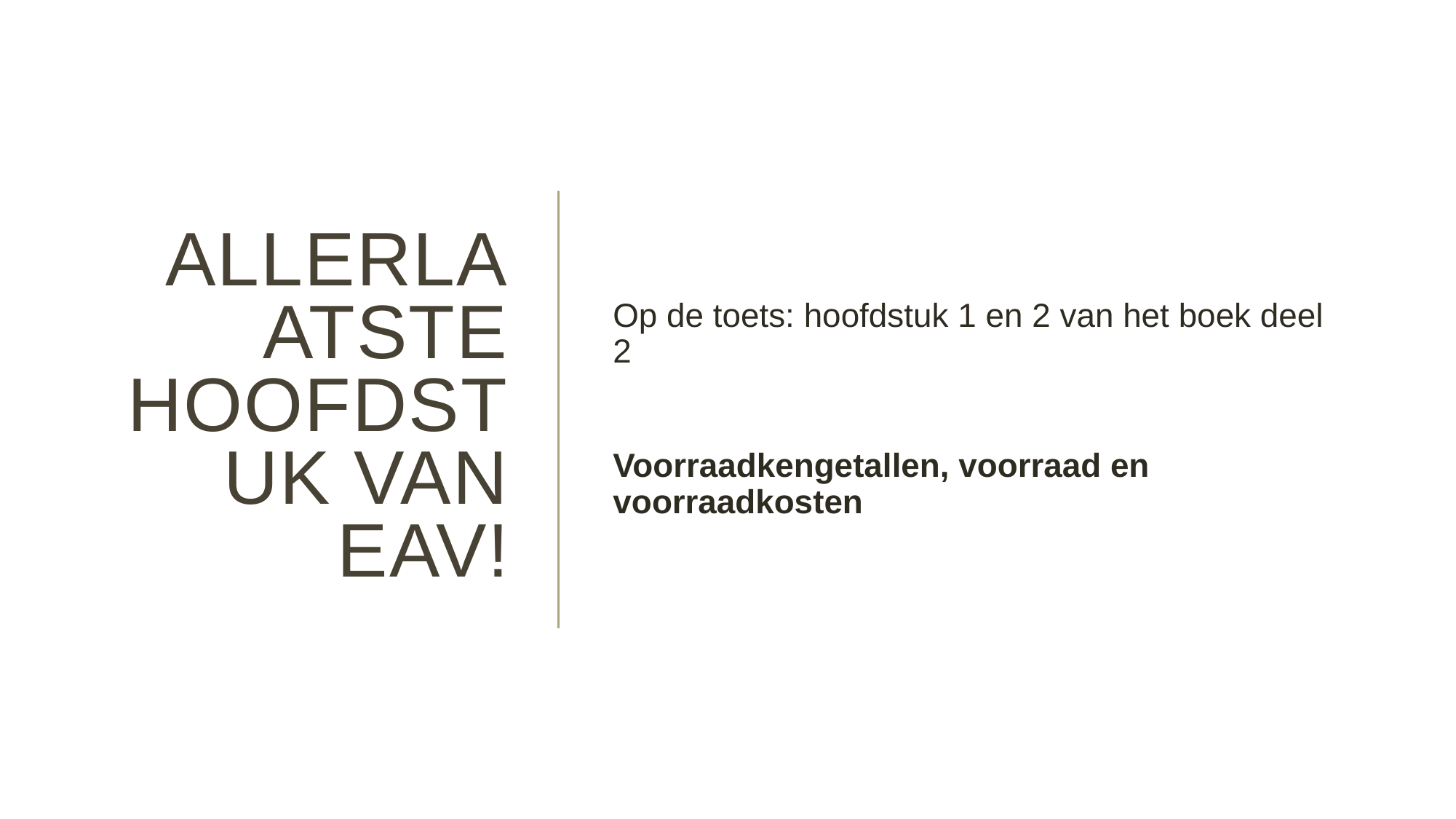

# Allerlaatste hoofdstuk van eav!
Op de toets: hoofdstuk 1 en 2 van het boek deel 2

Voorraadkengetallen, voorraad en voorraadkosten